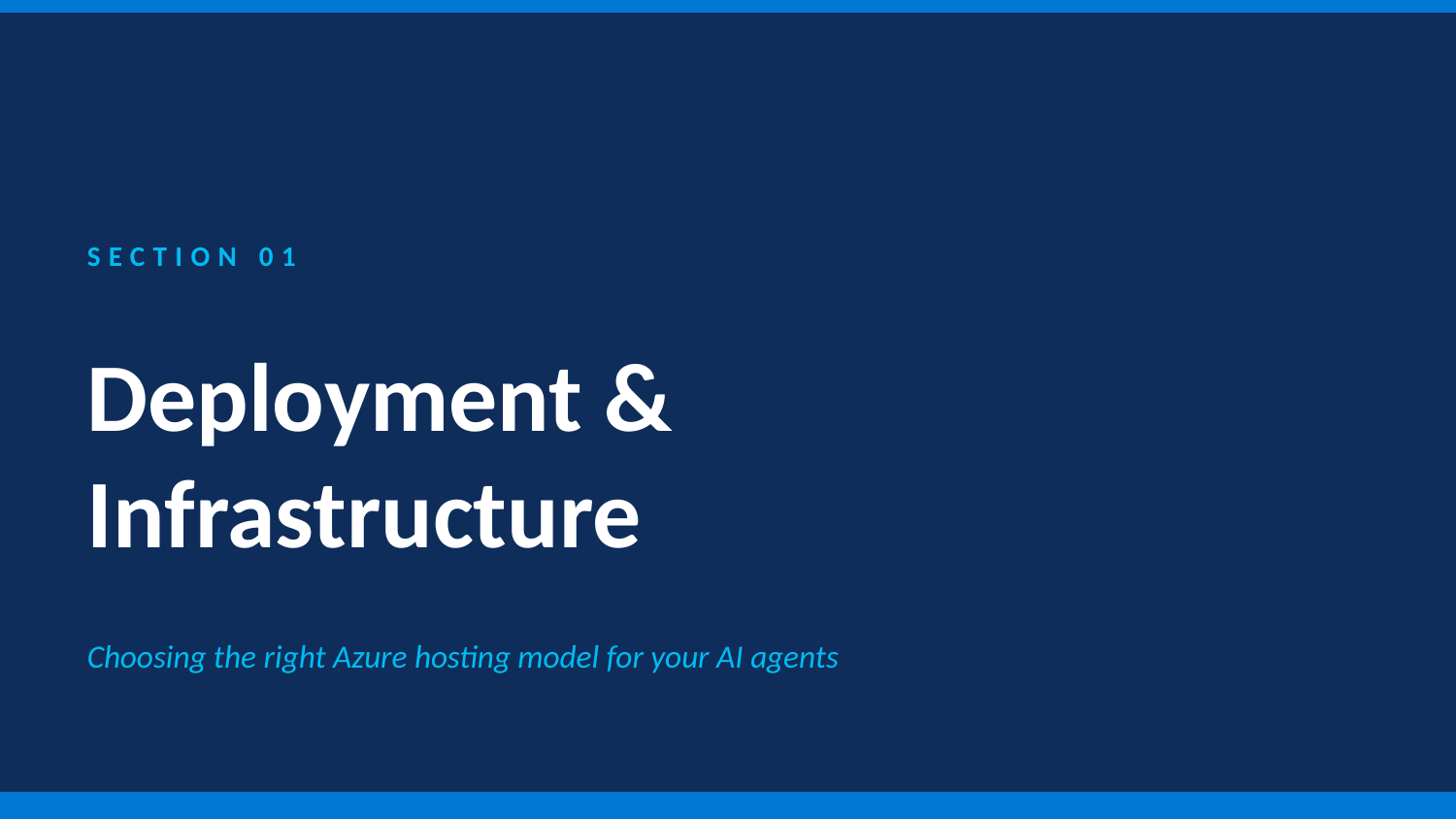

SECTION 01
Deployment &
Infrastructure
Choosing the right Azure hosting model for your AI agents